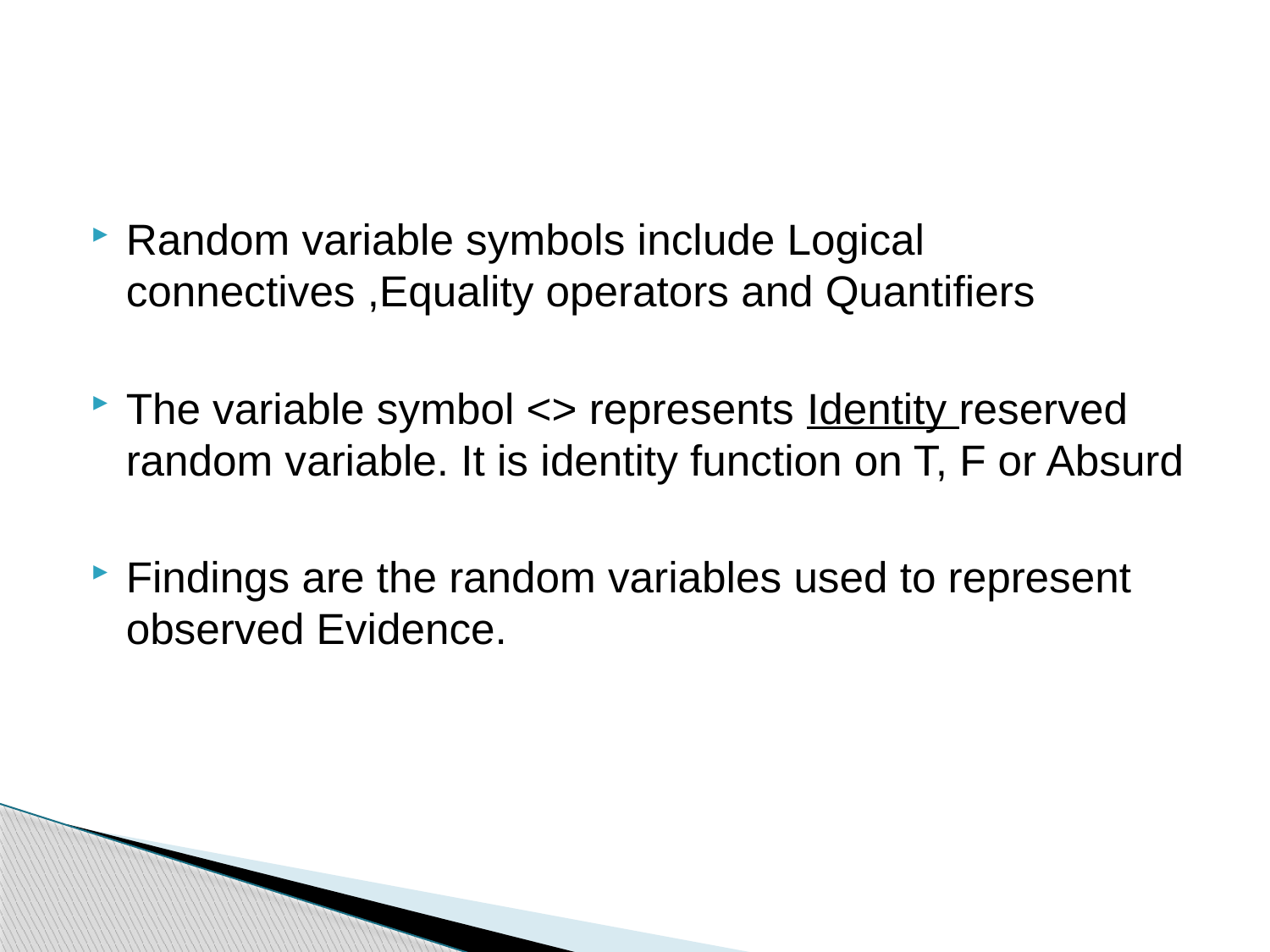

Random variable symbols include Logical connectives ,Equality operators and Quantifiers

The variable symbol <> represents Identity reserved  random variable. It is identity function on T, F or Absurd

Findings are the random variables used to represent observed Evidence.